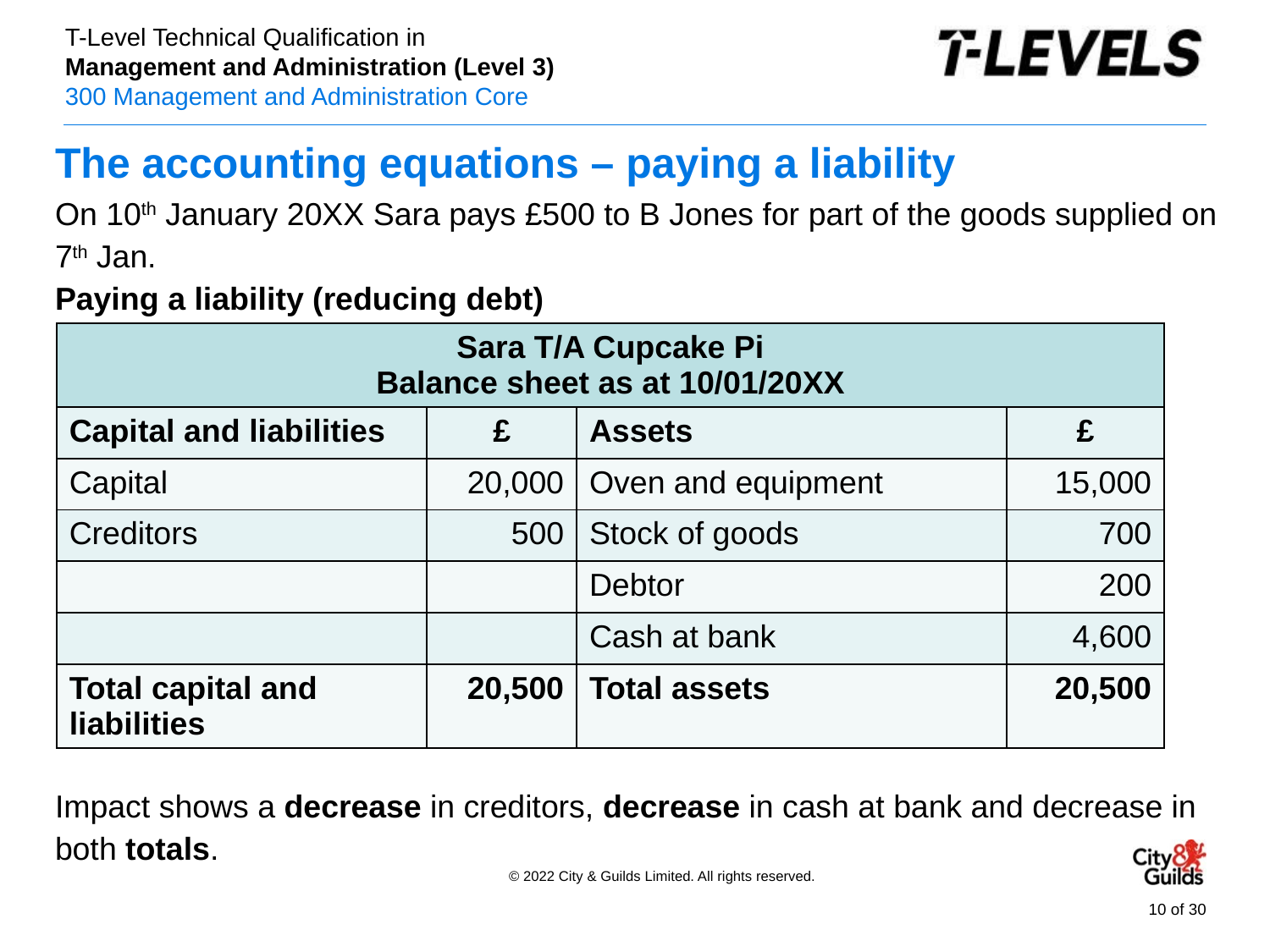

# The accounting equations – paying a liability
On 10th January 20XX Sara pays £500 to B Jones for part of the goods supplied on 7th Jan.
Paying a liability (reducing debt)

Impact shows a decrease in creditors, decrease in cash at bank and decrease in both totals.

| Sara T/A Cupcake Pi Balance sheet as at 10/01/20XX |  |  |  |
| --- | --- | --- | --- |
| Capital and liabilities | £ | Assets | £ |
| Capital | 20,000 | Oven and equipment | 15,000 |
| Creditors | 500 | Stock of goods | 700 |
|  |  | Debtor | 200 |
|  |  | Cash at bank | 4,600 |
| Total capital and liabilities | 20,500 | Total assets | 20,500 |